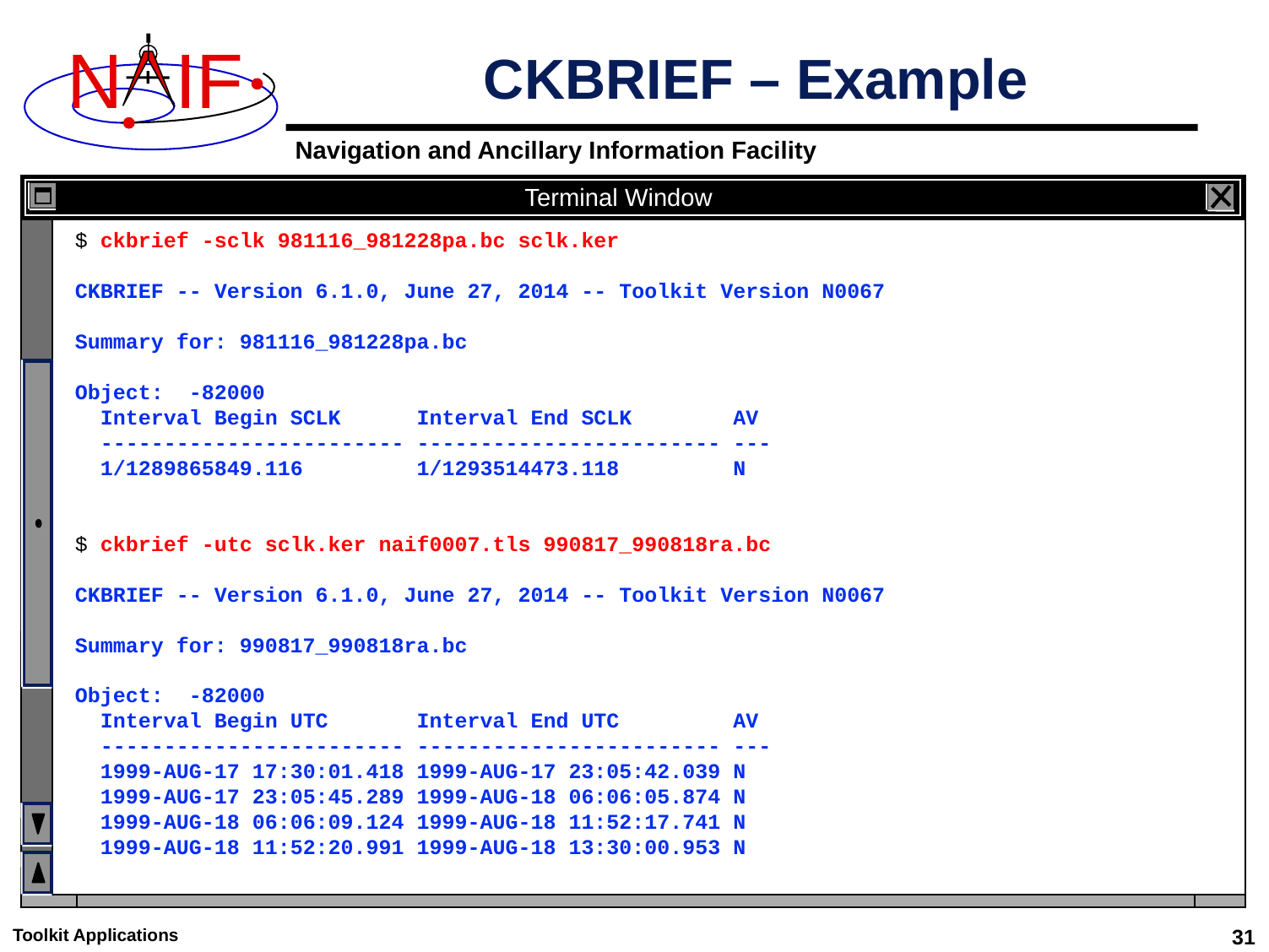

# CKBRIEF – Example

Terminal Window

$ ckbrief -sclk 981116_981228pa.bc sclk.ker

CKBRIEF -- Version 6.1.0, June 27, 2014 -- Toolkit Version N0067

Summary for: 981116_981228pa.bc

Object:  -82000
  Interval Begin SCLK      Interval End SCLK        AV
  ------------------------ ------------------------ ---
  1/1289865849.116         1/1293514473.118         N

$ ckbrief -utc sclk.ker naif0007.tls 990817_990818ra.bc

CKBRIEF -- Version 6.1.0, June 27, 2014 -- Toolkit Version N0067

Summary for: 990817_990818ra.bc

Object:  -82000
  Interval Begin UTC       Interval End UTC         AV
  ------------------------ ------------------------ ---
  1999-AUG-17 17:30:01.418 1999-AUG-17 23:05:42.039 N
  1999-AUG-17 23:05:45.289 1999-AUG-18 06:06:05.874 N
  1999-AUG-18 06:06:09.124 1999-AUG-18 11:52:17.741 N
  1999-AUG-18 11:52:20.991 1999-AUG-18 13:30:00.953 N
Toolkit Applications
31